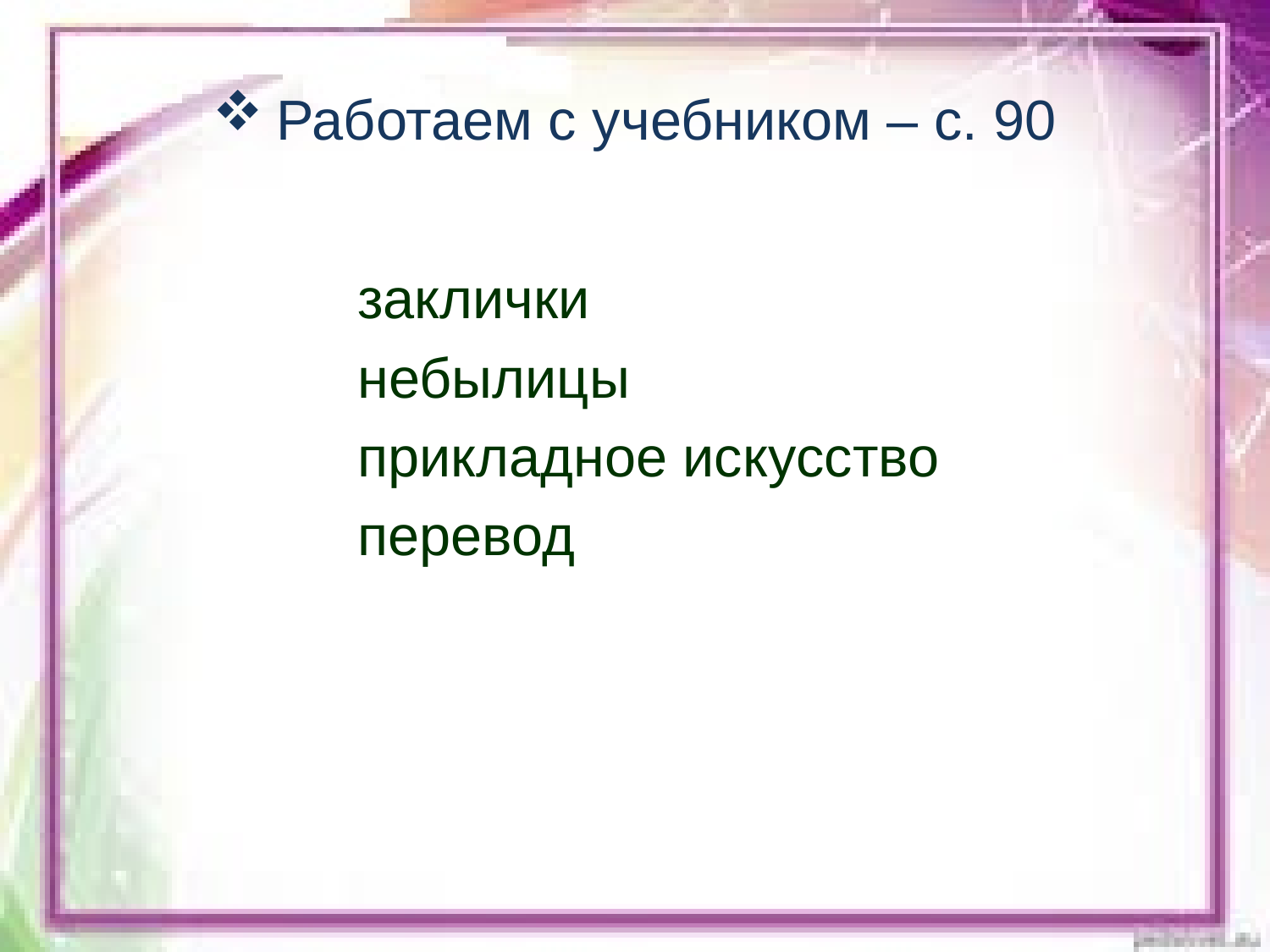

# Работаем с учебником – с. 90
заклички
небылицы
прикладное искусство
перевод